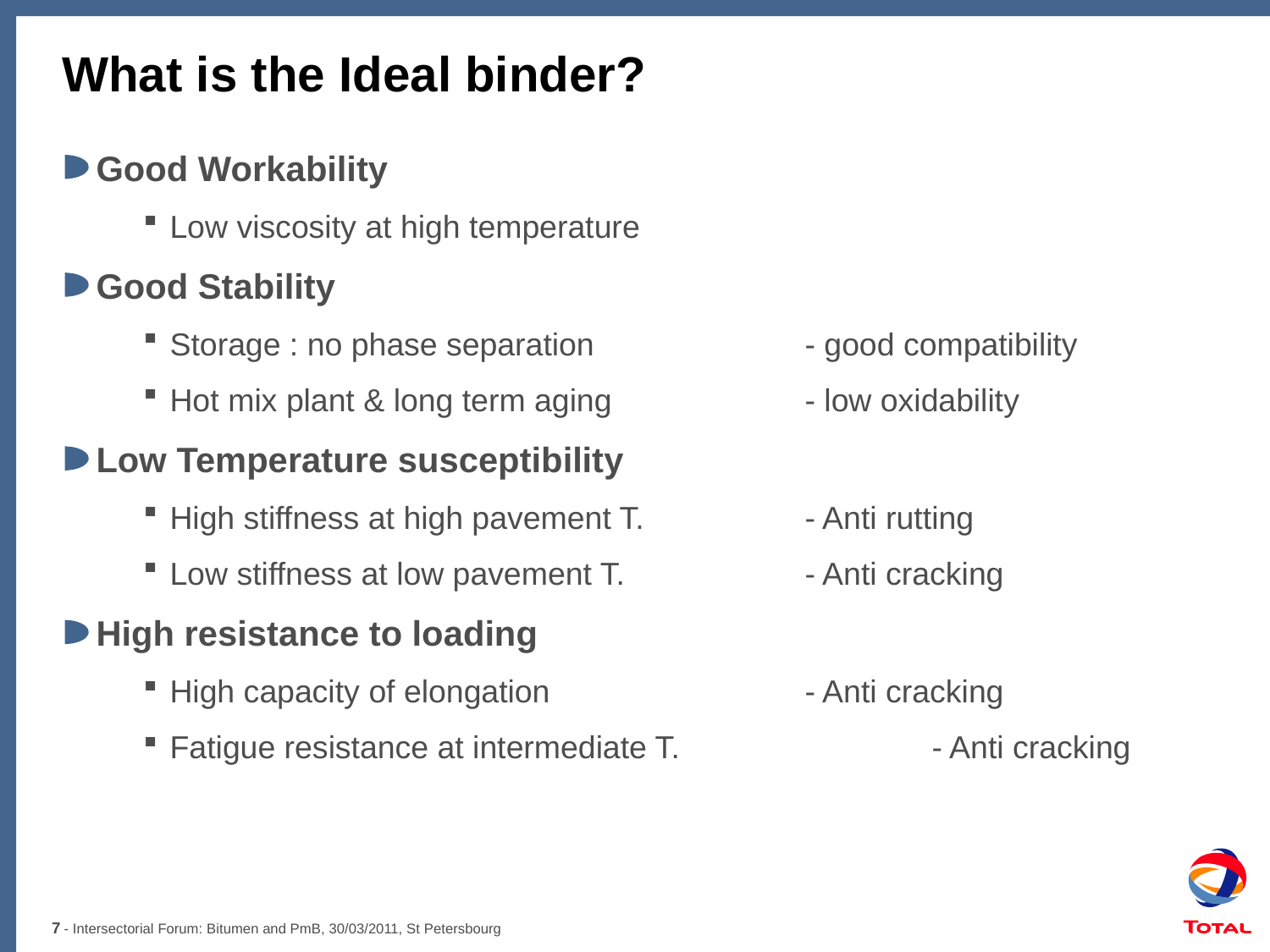

# What is the Ideal binder?
Good Workability
Low viscosity at high temperature
Good Stability
Storage : no phase separation		- good compatibility
Hot mix plant & long term aging		- low oxidability
Low Temperature susceptibility
High stiffness at high pavement T.		- Anti rutting
Low stiffness at low pavement T.		- Anti cracking
High resistance to loading
High capacity of elongation			- Anti cracking
Fatigue resistance at intermediate T.		- Anti cracking

7
- Intersectorial Forum: Bitumen and PmB, 30/03/2011, St Petersbourg